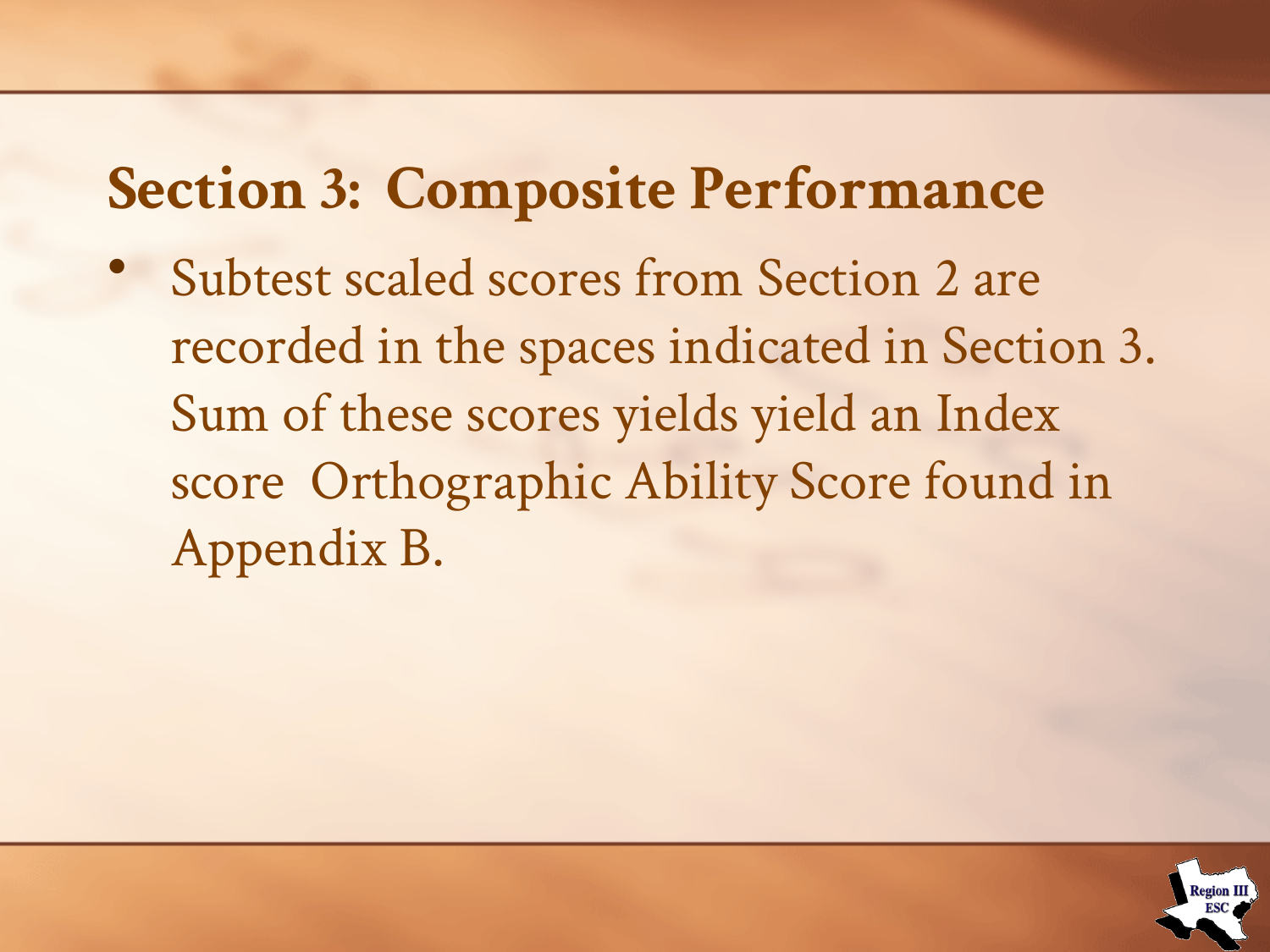

# Section 3:  Composite Performance
Subtest scaled scores from Section 2 are recorded in the spaces indicated in Section 3.  Sum of these scores yields yield an Index score  Orthographic Ability Score found in Appendix B.